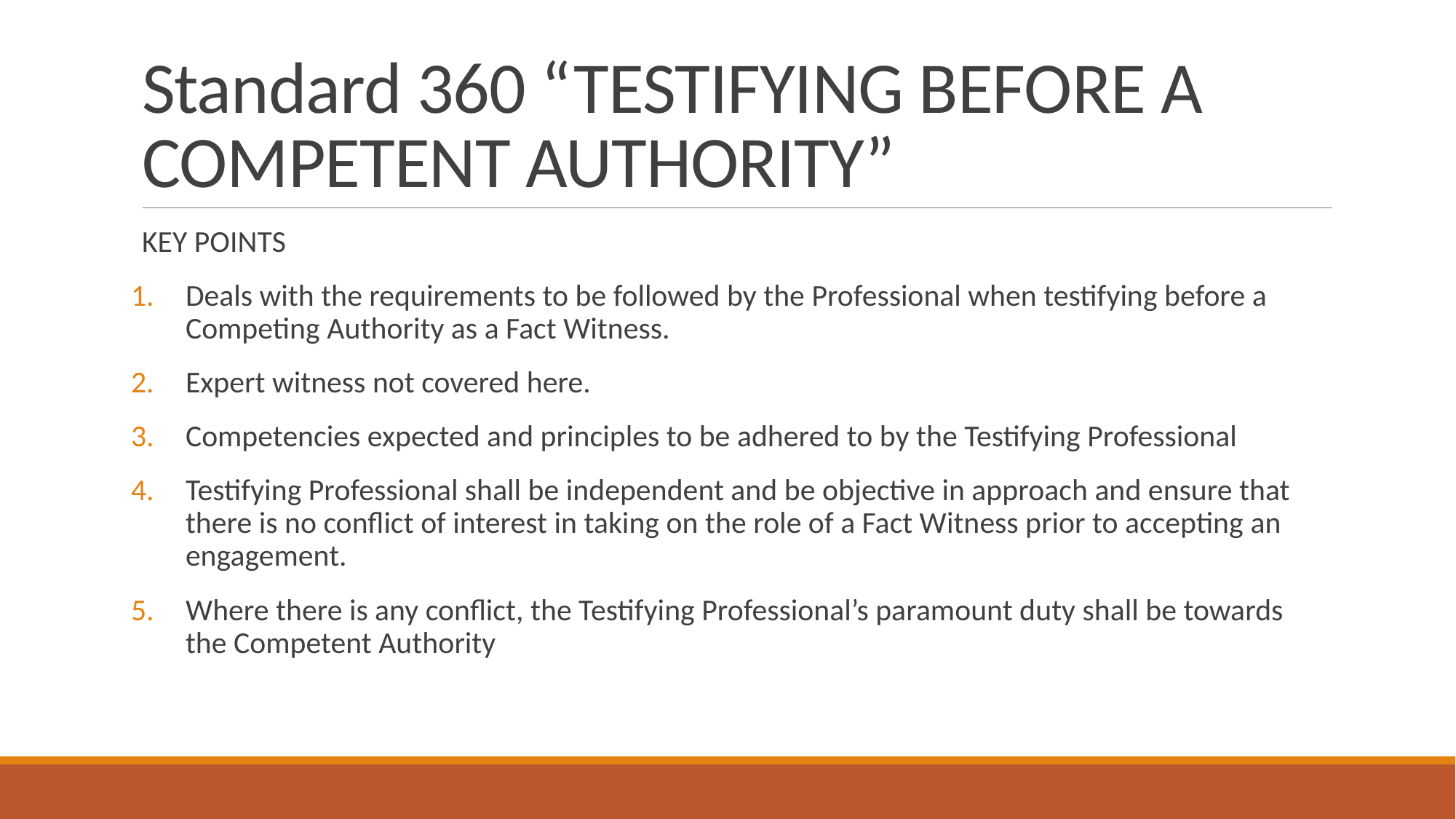

# Standard 360 “TESTIFYING BEFORE A COMPETENT AUTHORITY”
KEY POINTS
Deals with the requirements to be followed by the Professional when testifying before a Competing Authority as a Fact Witness.
Expert witness not covered here.
Competencies expected and principles to be adhered to by the Testifying Professional
Testifying Professional shall be independent and be objective in approach and ensure that there is no conflict of interest in taking on the role of a Fact Witness prior to accepting an engagement.
Where there is any conflict, the Testifying Professional’s paramount duty shall be towards the Competent Authority